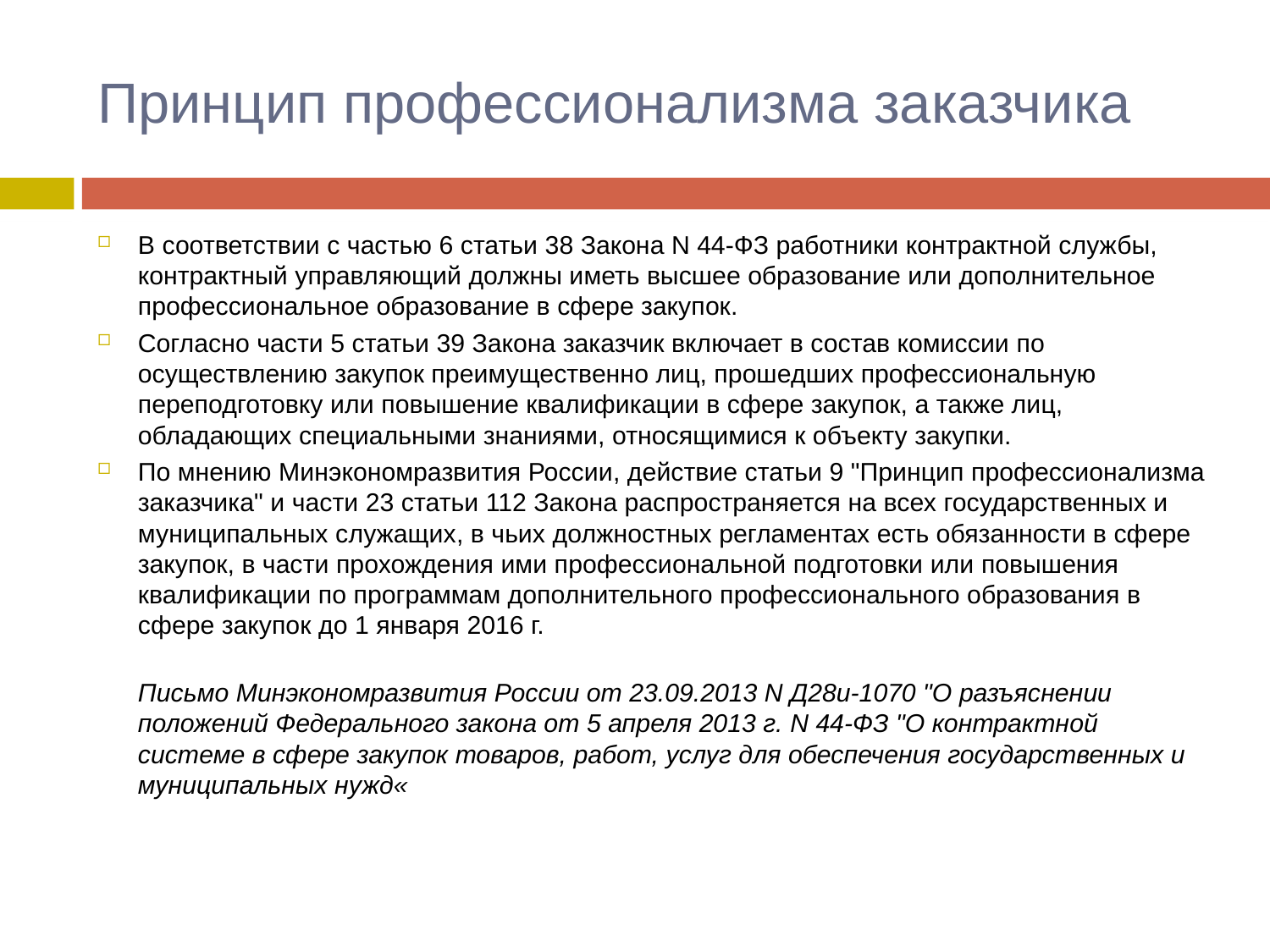

# Принцип профессионализма заказчика
В соответствии с частью 6 статьи 38 Закона N 44-ФЗ работники контрактной службы, контрактный управляющий должны иметь высшее образование или дополнительное профессиональное образование в сфере закупок.
Согласно части 5 статьи 39 Закона заказчик включает в состав комиссии по осуществлению закупок преимущественно лиц, прошедших профессиональную переподготовку или повышение квалификации в сфере закупок, а также лиц, обладающих специальными знаниями, относящимися к объекту закупки.
По мнению Минэкономразвития России, действие статьи 9 "Принцип профессионализма заказчика" и части 23 статьи 112 Закона распространяется на всех государственных и муниципальных служащих, в чьих должностных регламентах есть обязанности в сфере закупок, в части прохождения ими профессиональной подготовки или повышения квалификации по программам дополнительного профессионального образования в сфере закупок до 1 января 2016 г.
Письмо Минэкономразвития России от 23.09.2013 N Д28и-1070 "О разъяснении положений Федерального закона от 5 апреля 2013 г. N 44-ФЗ "О контрактной системе в сфере закупок товаров, работ, услуг для обеспечения государственных и муниципальных нужд«